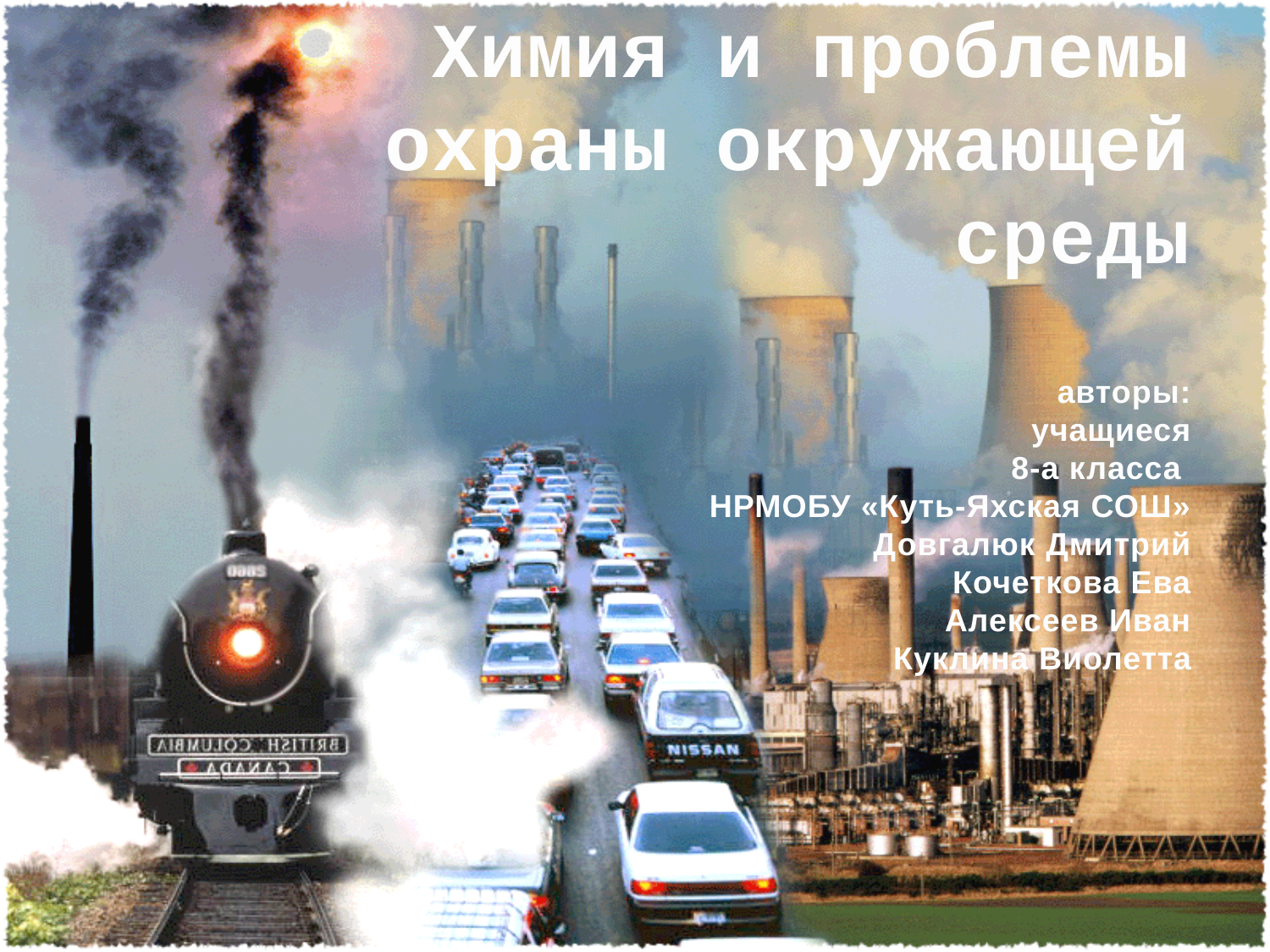

# Химия и проблемы охраны окружающей среды авторы: учащиеся 8-а класса НРМОБУ «Куть-Яхская СОШ» Довгалюк Дмитрий Кочеткова Ева Алексеев Иван Куклина Виолетта